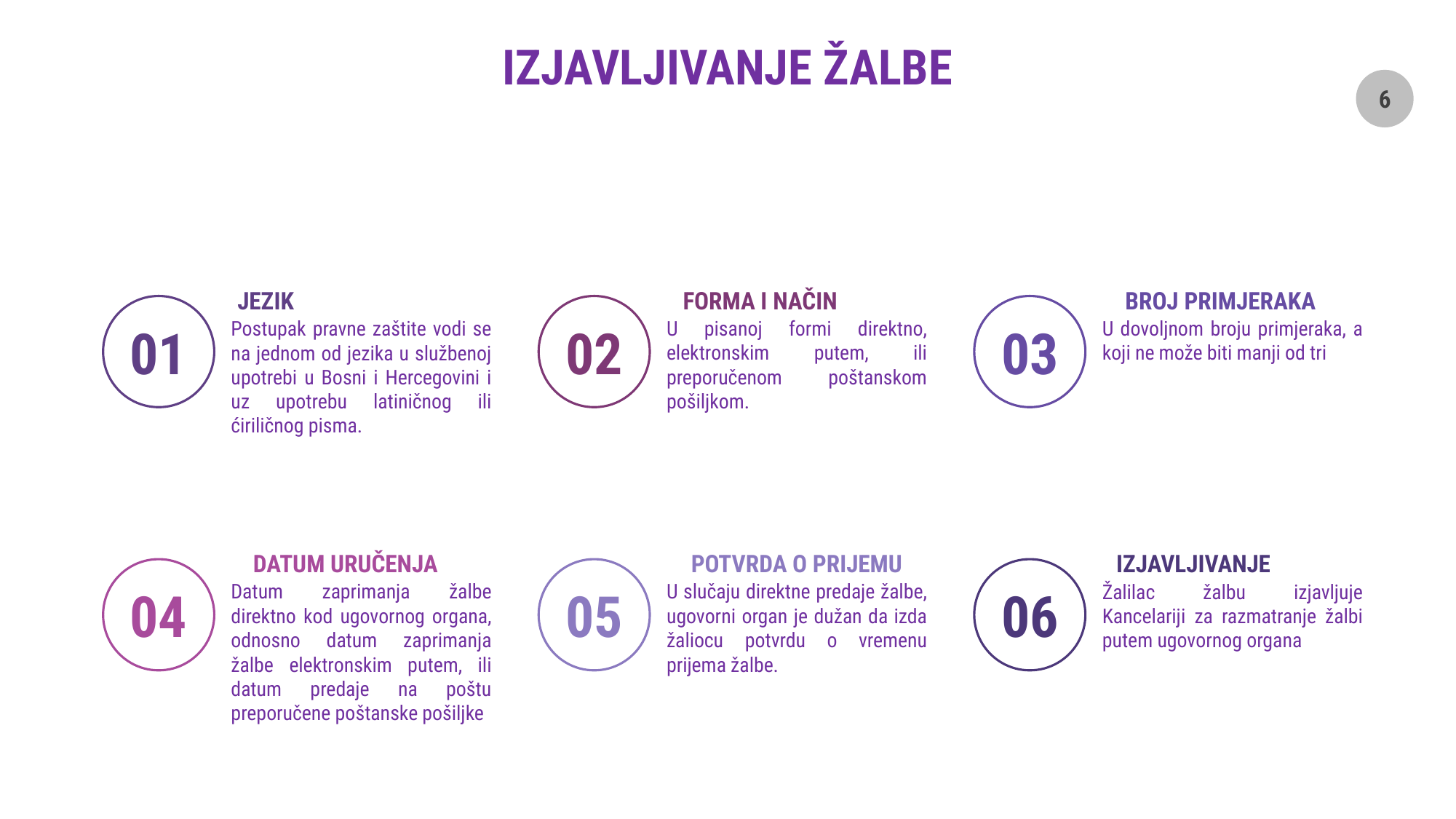

# IZJAVLJIVANJE ŽALBE
JEZIK
Postupak pravne zaštite vodi se na jednom od jezika u službenoj upotrebi u Bosni i Hercegovini i uz upotrebu latiničnog ili ćiriličnog pisma.
FORMA I NAČIN
U pisanoj formi direktno, elektronskim putem, ili preporučenom poštanskom pošiljkom.
BROJ PRIMJERAKA
U dovoljnom broju primjeraka, a koji ne može biti manji od tri
01
02
03
DATUM URUČENJA
Datum zaprimanja žalbe direktno kod ugovornog organa, odnosno datum zaprimanja žalbe elektronskim putem, ili datum predaje na poštu preporučene poštanske pošiljke
POTVRDA O PRIJEMU
U slučaju direktne predaje žalbe, ugovorni organ je dužan da izda žaliocu potvrdu o vremenu prijema žalbe.
IZJAVLJIVANJE
Žalilac žalbu izjavljuje Kancelariji za razmatranje žalbi putem ugovornog organa
04
05
06